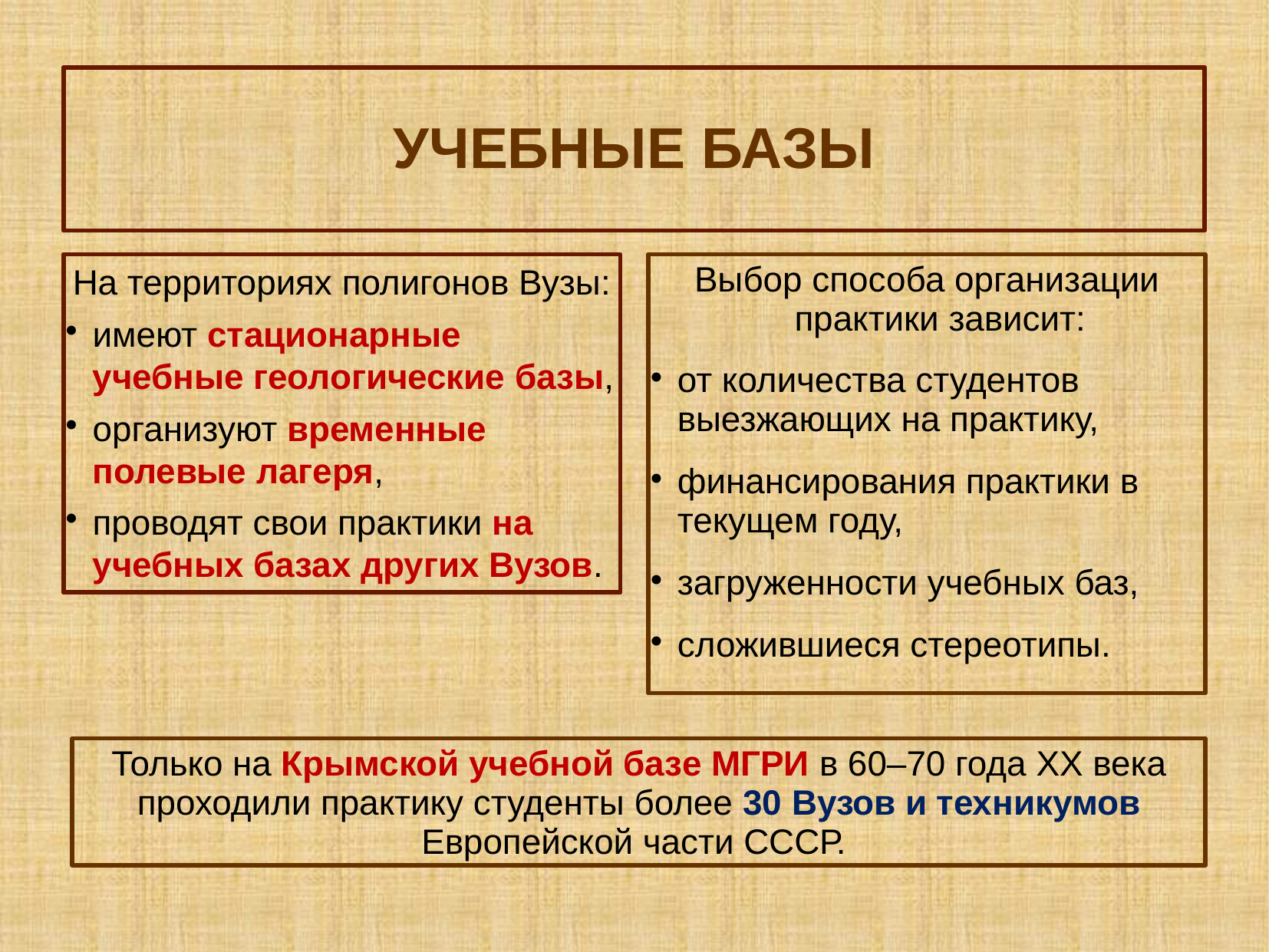

# УЧЕБНЫЕ БАЗЫ
На территориях полигонов Вузы:
имеют стационарные учебные геологические базы,
организуют временные полевые лагеря,
проводят свои практики на учебных базах других Вузов.
Выбор способа организации практики зависит:
от количества студентов выезжающих на практику,
финансирования практики в текущем году,
загруженности учебных баз,
сложившиеся стереотипы.
Только на Крымской учебной базе МГРИ в 60–70 года XX века проходили практику студенты более 30 Вузов и техникумов Европейской части СССР.